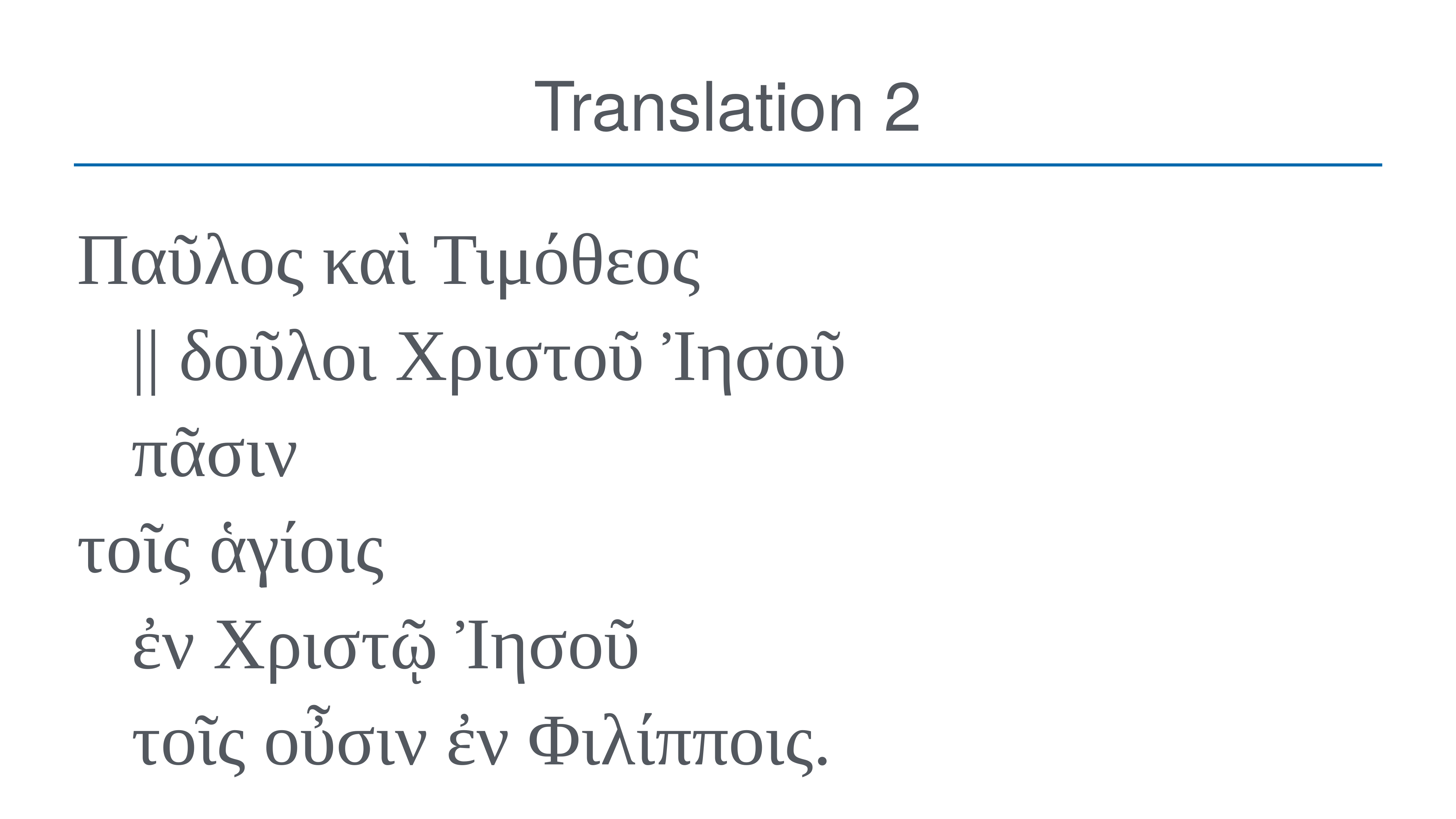

# Translation 2
Παῦλος καὶ Τιμόθεος
	|| δοῦλοι Χριστοῦ Ἰησοῦ
	πᾶσιν
τοῖς ἁγίοις
	ἐν Χριστῷ Ἰησοῦ
	τοῖς οὖσιν ἐν Φιλίπποις.